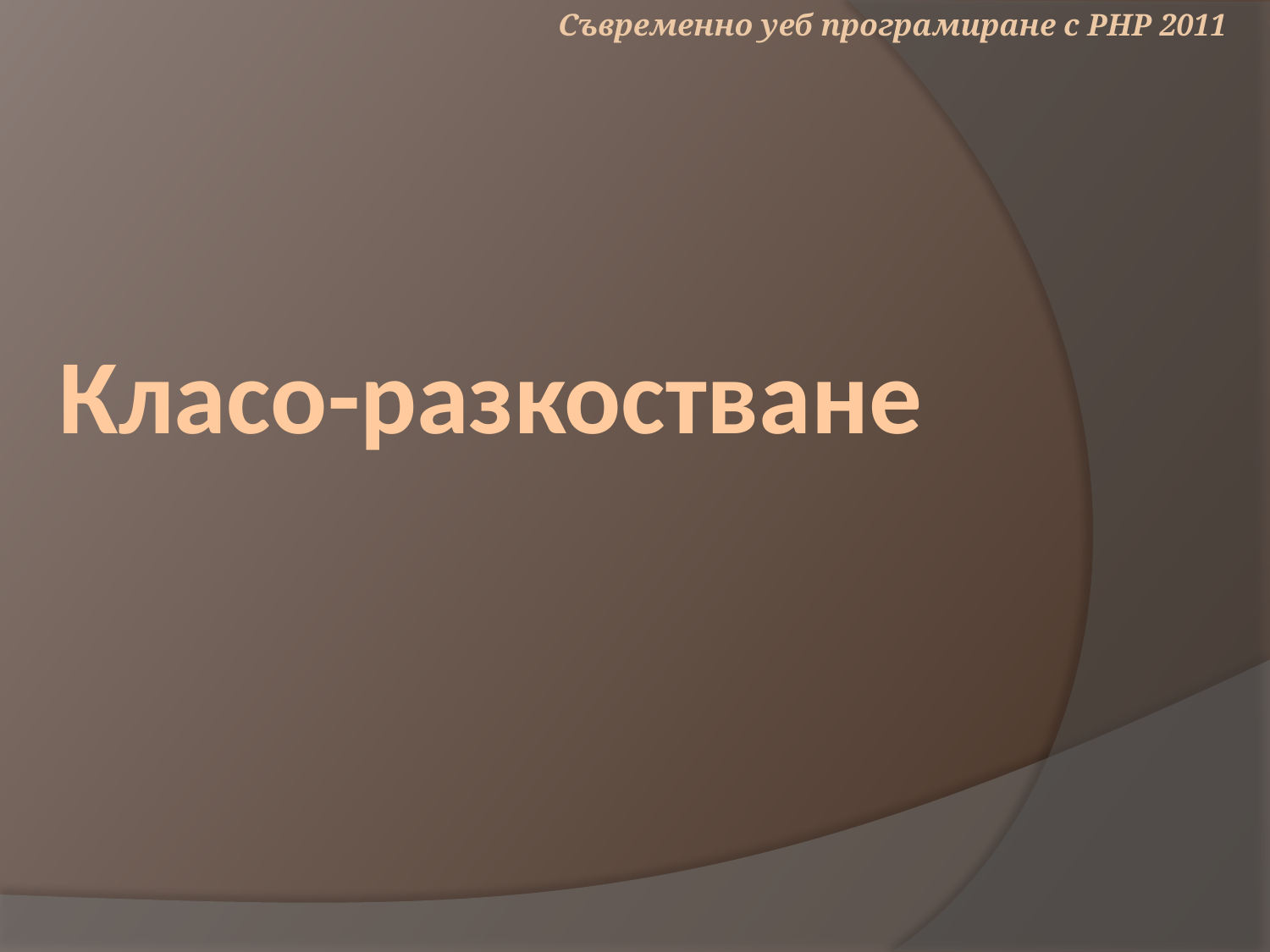

Съвременно уеб програмиране с PHP 2011

# Класо-разкостване